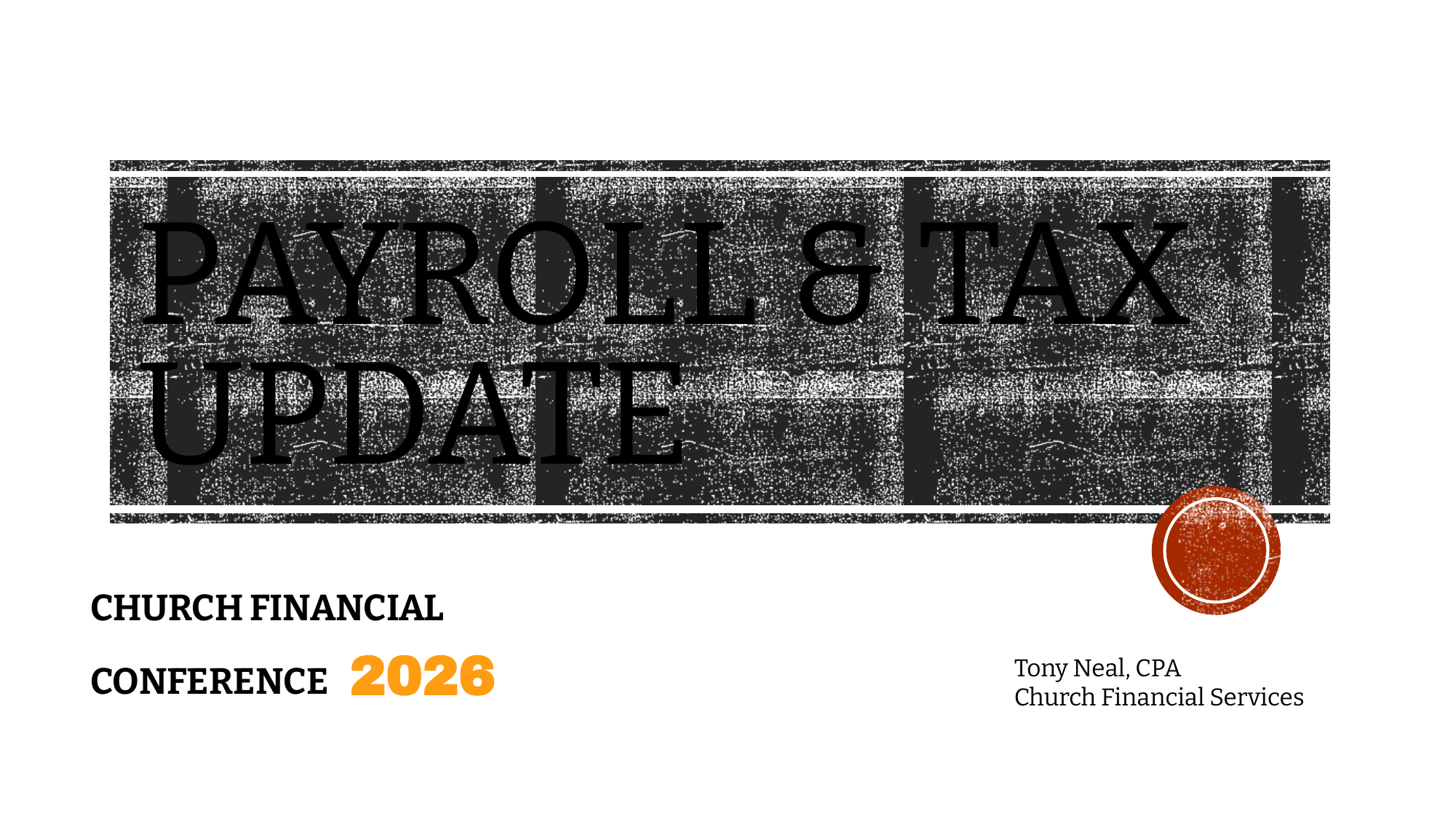

# Payroll & Tax Update
CHURCH FINANCIAL
CONFERENCE   2026

Tony Neal, CPA
Church Financial Services